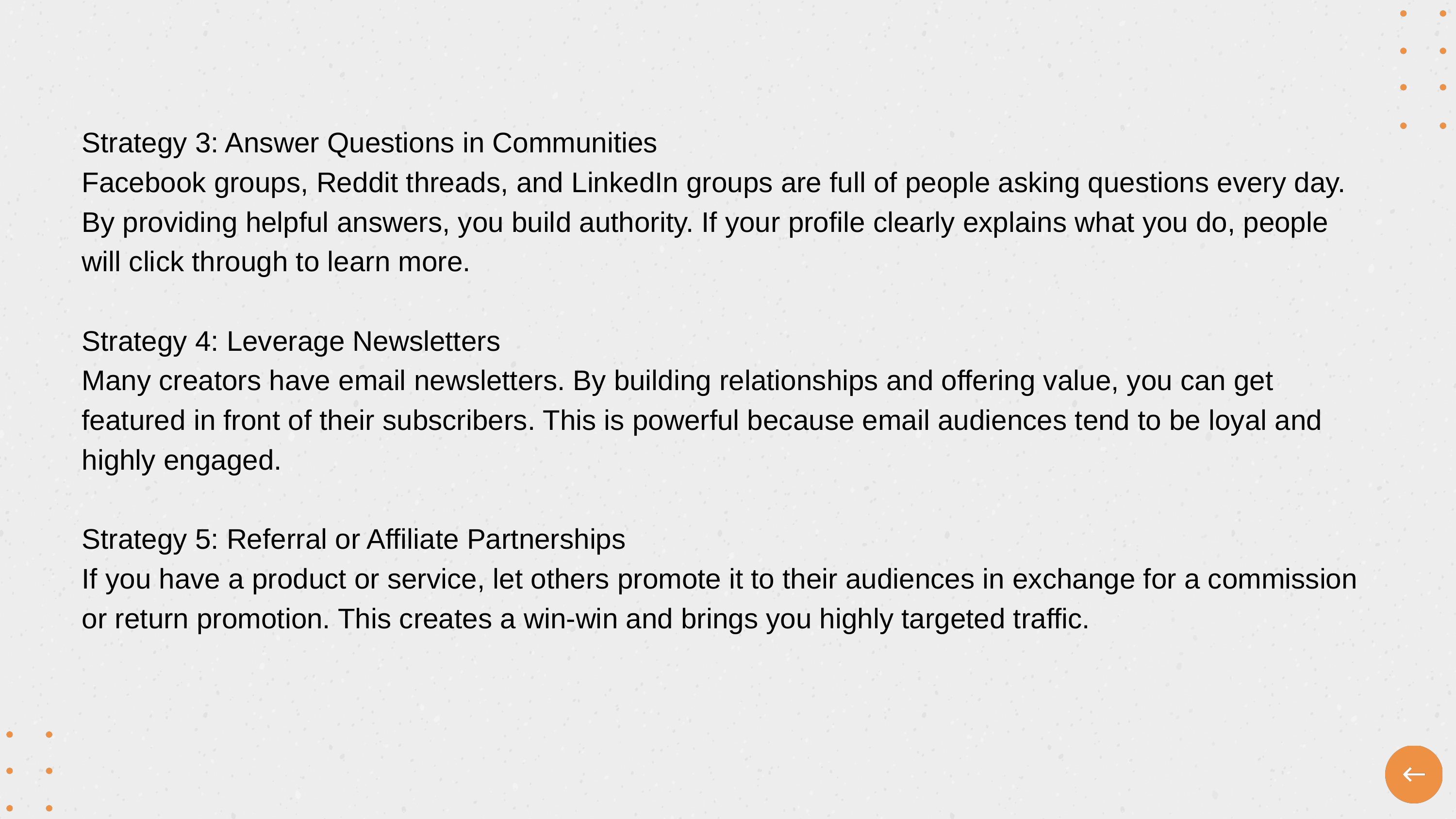

Strategy 3: Answer Questions in Communities
Facebook groups, Reddit threads, and LinkedIn groups are full of people asking questions every day. By providing helpful answers, you build authority. If your profile clearly explains what you do, people will click through to learn more.

Strategy 4: Leverage Newsletters
Many creators have email newsletters. By building relationships and offering value, you can get featured in front of their subscribers. This is powerful because email audiences tend to be loyal and highly engaged.

Strategy 5: Referral or Affiliate Partnerships
If you have a product or service, let others promote it to their audiences in exchange for a commission or return promotion. This creates a win-win and brings you highly targeted traffic.